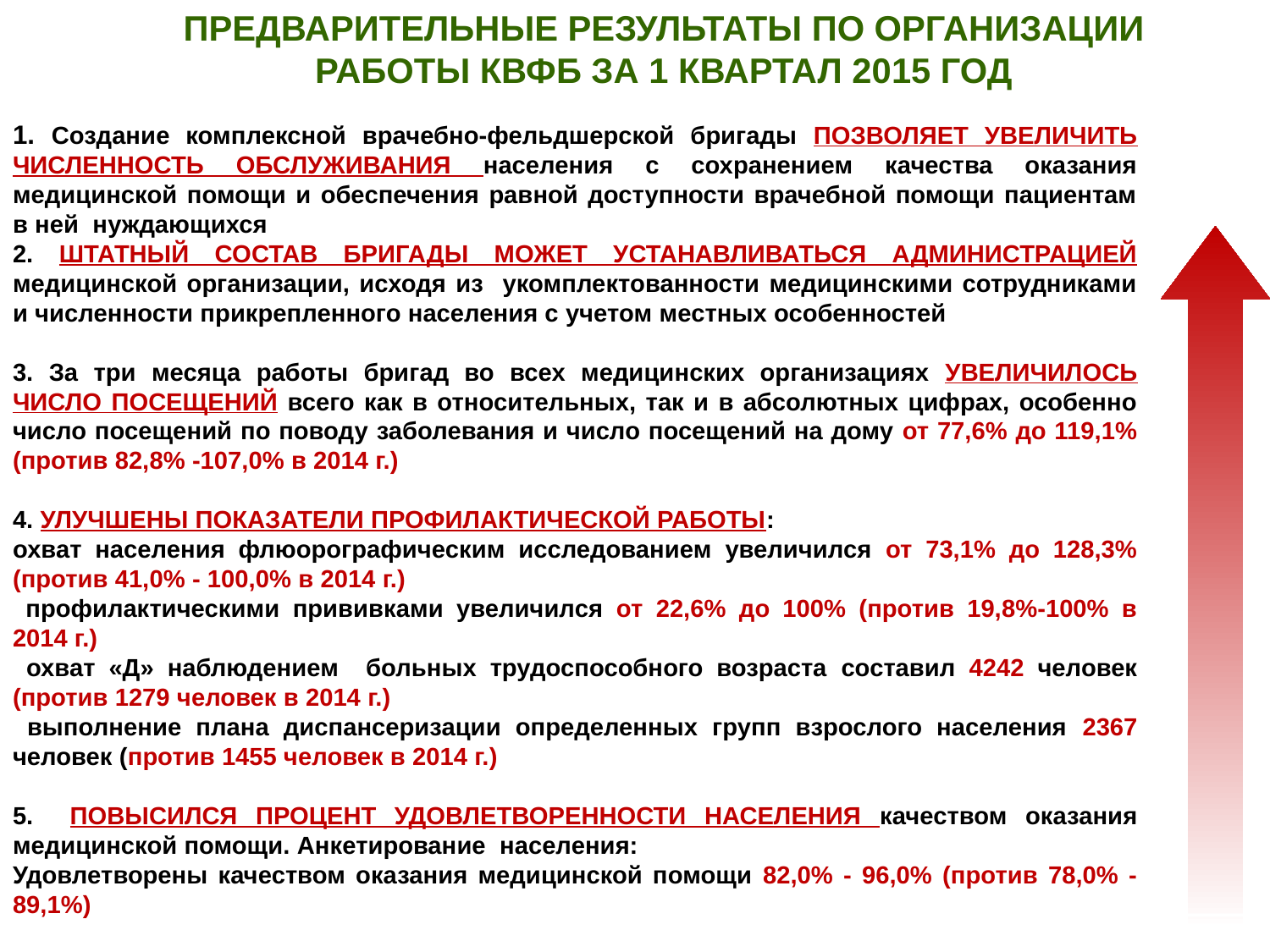

ПРЕДВАРИТЕЛЬНЫЕ РЕЗУЛЬТАТЫ ПО ОРГАНИЗАЦИИ РАБОТЫ КВФБ ЗА 1 КВАРТАЛ 2015 ГОД
1. Создание комплексной врачебно-фельдшерской бригады ПОЗВОЛЯЕТ УВЕЛИЧИТЬ ЧИСЛЕННОСТЬ ОБСЛУЖИВАНИЯ населения с сохранением качества оказания медицинской помощи и обеспечения равной доступности врачебной помощи пациентам в ней  нуждающихся
2. ШТАТНЫЙ СОСТАВ БРИГАДЫ МОЖЕТ УСТАНАВЛИВАТЬСЯ АДМИНИСТРАЦИЕЙ медицинской организации, исходя из  укомплектованности медицинскими сотрудниками и численности прикрепленного населения с учетом местных особенностей

3. За три месяца работы бригад во всех медицинских организациях УВЕЛИЧИЛОСЬ ЧИСЛО ПОСЕЩЕНИЙ всего как в относительных, так и в абсолютных цифрах, особенно число посещений по поводу заболевания и число посещений на дому от 77,6% до 119,1% (против 82,8% -107,0% в 2014 г.)

4. УЛУЧШЕНЫ ПОКАЗАТЕЛИ ПРОФИЛАКТИЧЕСКОЙ РАБОТЫ:
охват населения флюорографическим исследованием увеличился от 73,1% до 128,3% (против 41,0% - 100,0% в 2014 г.)
 профилактическими прививками увеличился от 22,6% до 100% (против 19,8%-100% в 2014 г.)
 охват «Д» наблюдением  больных трудоспособного возраста составил 4242 человек (против 1279 человек в 2014 г.)
 выполнение плана диспансеризации определенных групп взрослого населения 2367 человек (против 1455 человек в 2014 г.)

5.  ПОВЫСИЛСЯ ПРОЦЕНТ УДОВЛЕТВОРЕННОСТИ НАСЕЛЕНИЯ качеством оказания медицинской помощи. Анкетирование  населения:
Удовлетворены качеством оказания медицинской помощи 82,0% - 96,0% (против 78,0% - 89,1%)